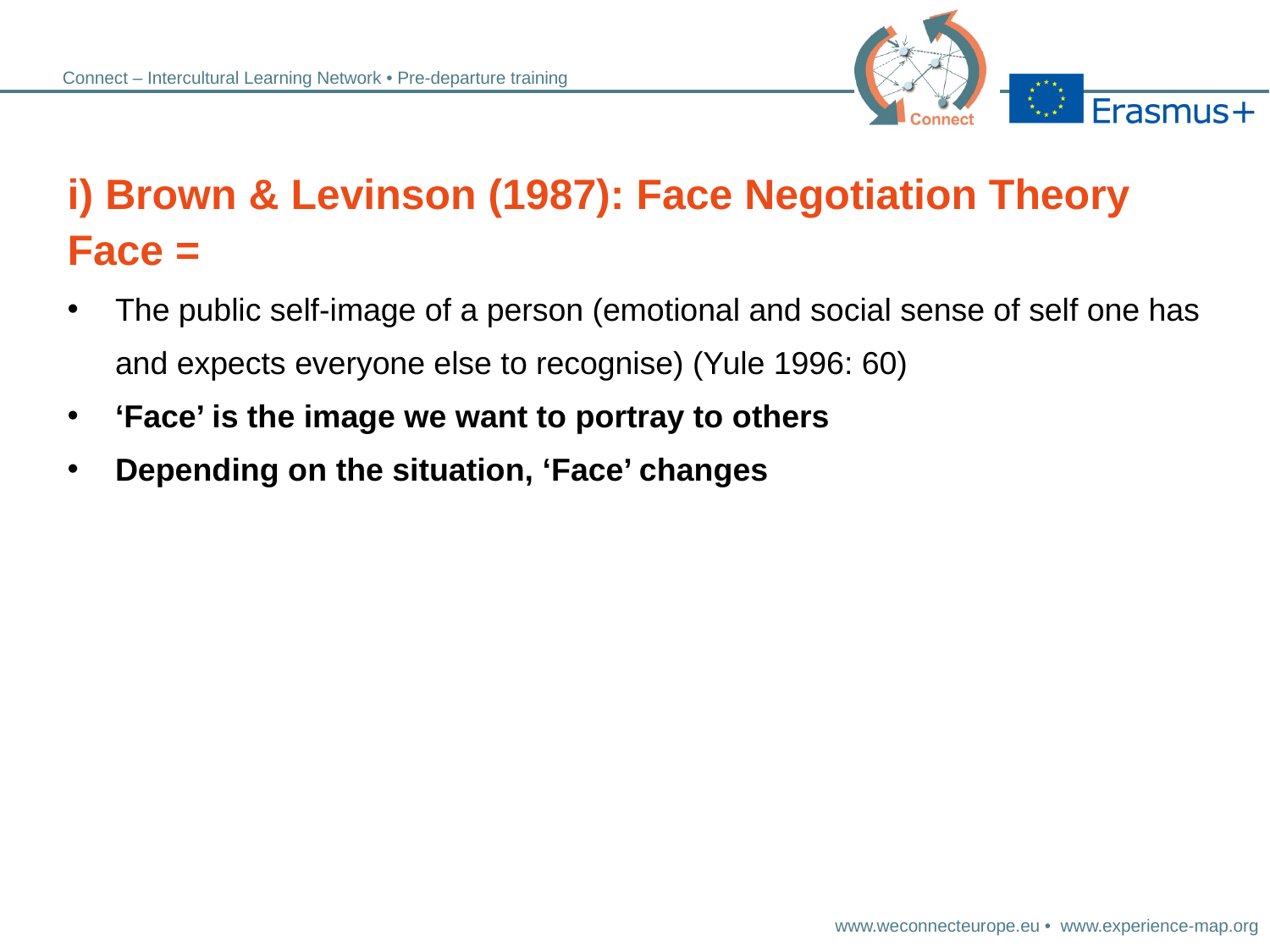

i) Brown & Levinson (1987): Face Negotiation Theory
Face =
The public self-image of a person (emotional and social sense of self one has and expects everyone else to recognise) (Yule 1996: 60)
‘Face’ is the image we want to portray to others
Depending on the situation, ‘Face’ changes